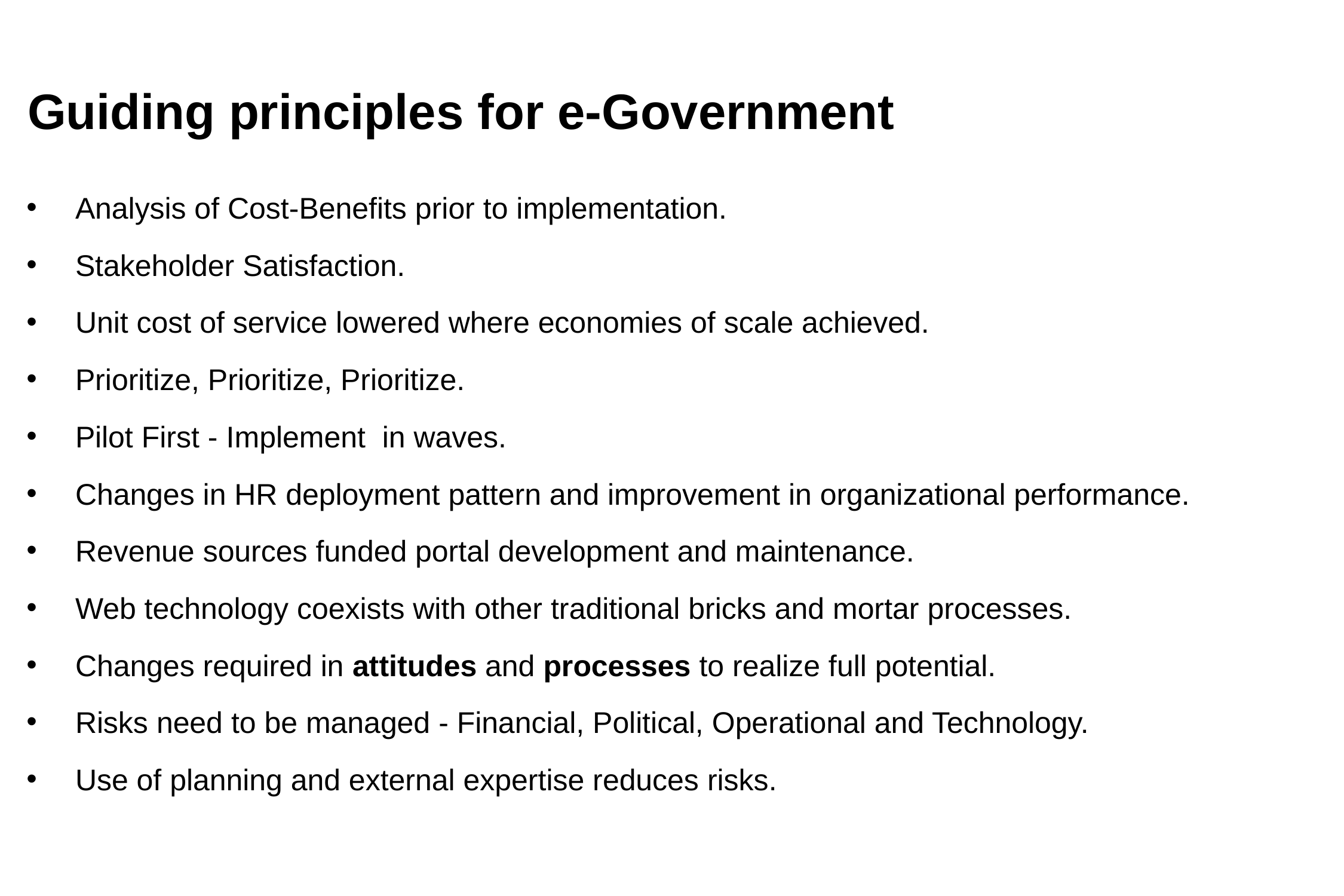

# Guiding principles for e-Government
Analysis of Cost-Benefits prior to implementation.
Stakeholder Satisfaction.
Unit cost of service lowered where economies of scale achieved.
Prioritize, Prioritize, Prioritize.
Pilot First - Implement  in waves.
Changes in HR deployment pattern and improvement in organizational performance.
Revenue sources funded portal development and maintenance.
Web technology coexists with other traditional bricks and mortar processes.
Changes required in attitudes and processes to realize full potential.
Risks need to be managed - Financial, Political, Operational and Technology.
Use of planning and external expertise reduces risks.